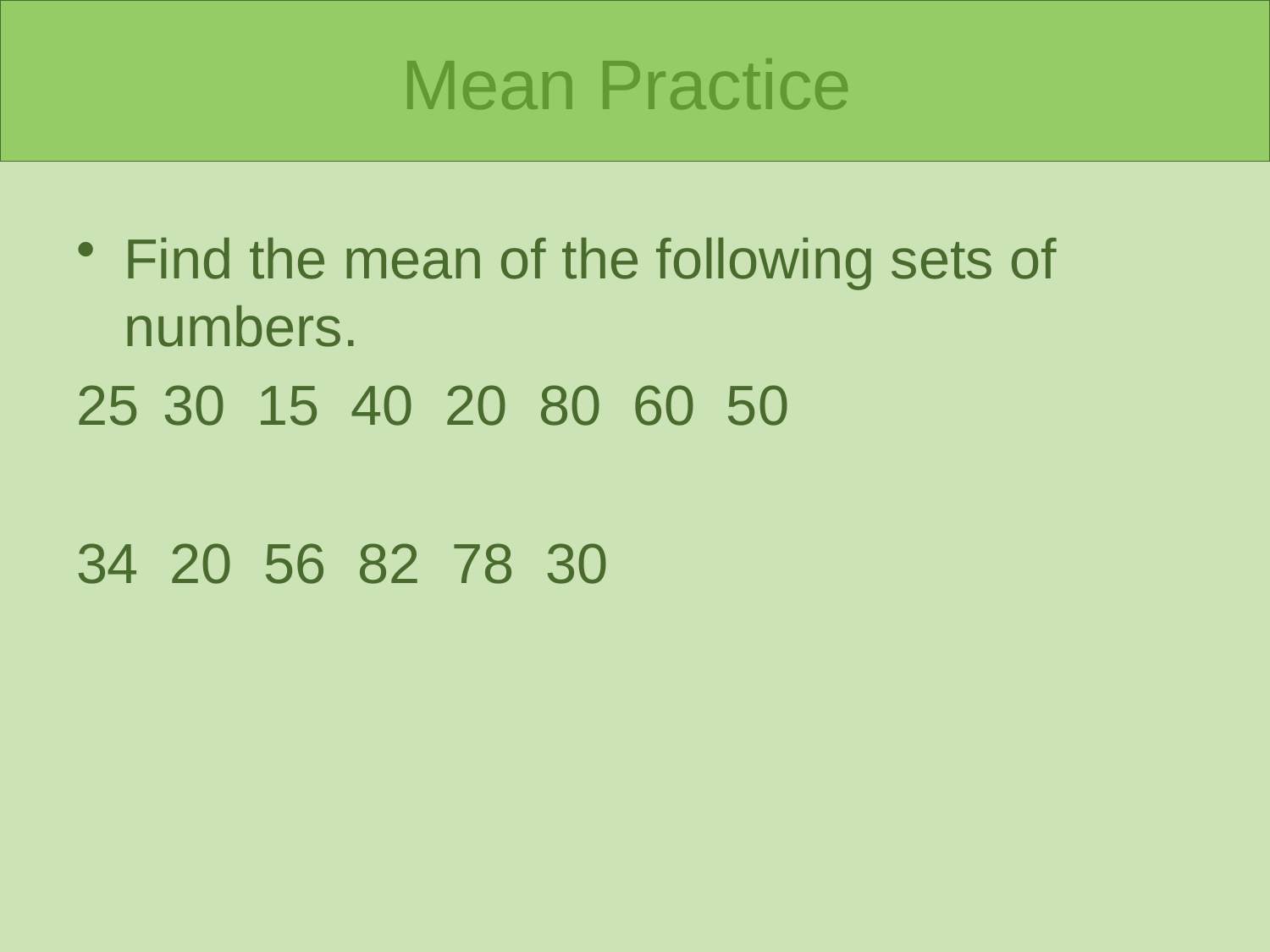

# Mean Practice
Find the mean of the following sets of numbers.
 30  15  40  20  80  60  50

34  20  56  82  78  30